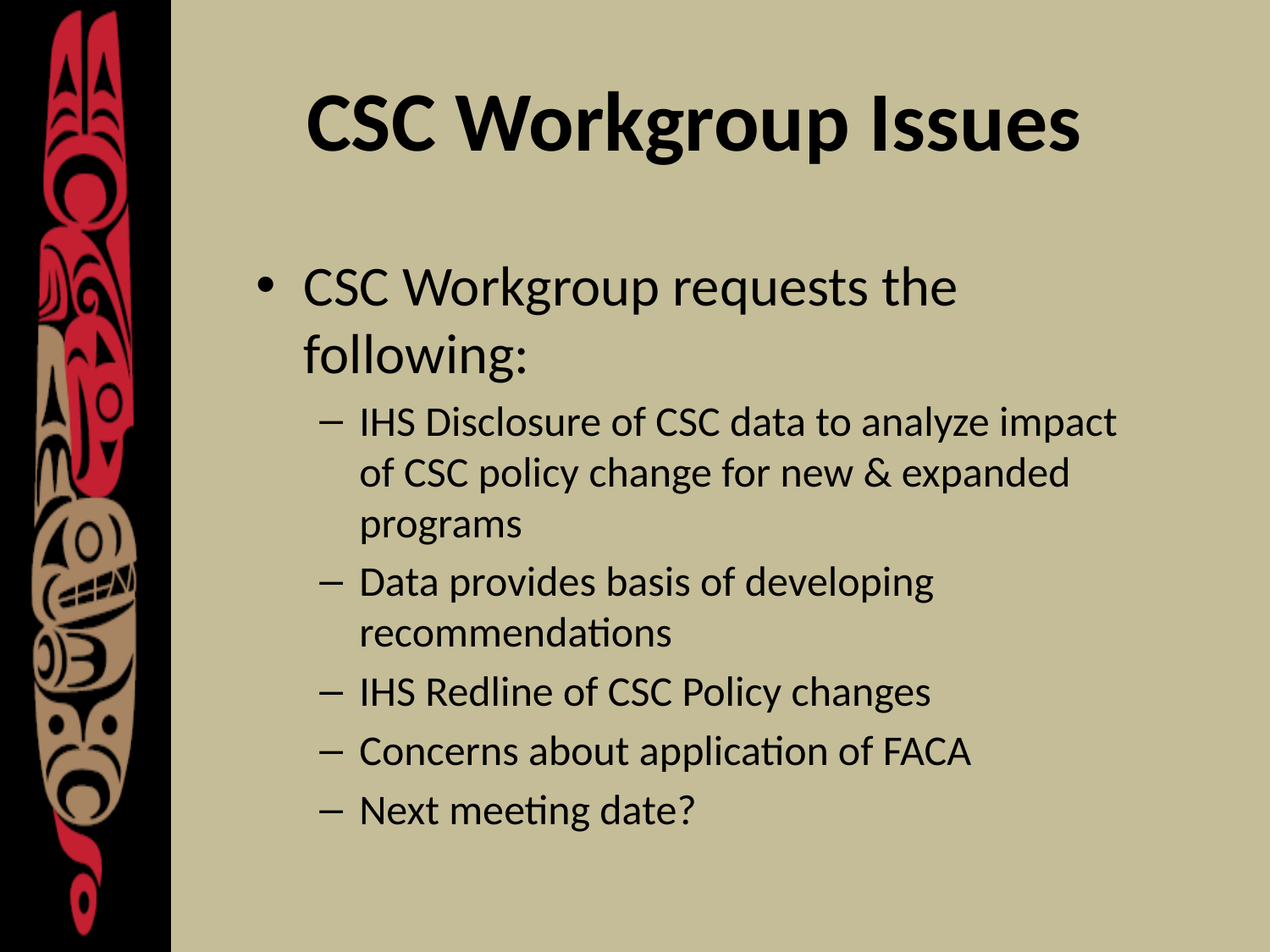

# CSC Workgroup Issues
CSC Workgroup requests the following:
IHS Disclosure of CSC data to analyze impact of CSC policy change for new & expanded programs
Data provides basis of developing recommendations
IHS Redline of CSC Policy changes
Concerns about application of FACA
Next meeting date?